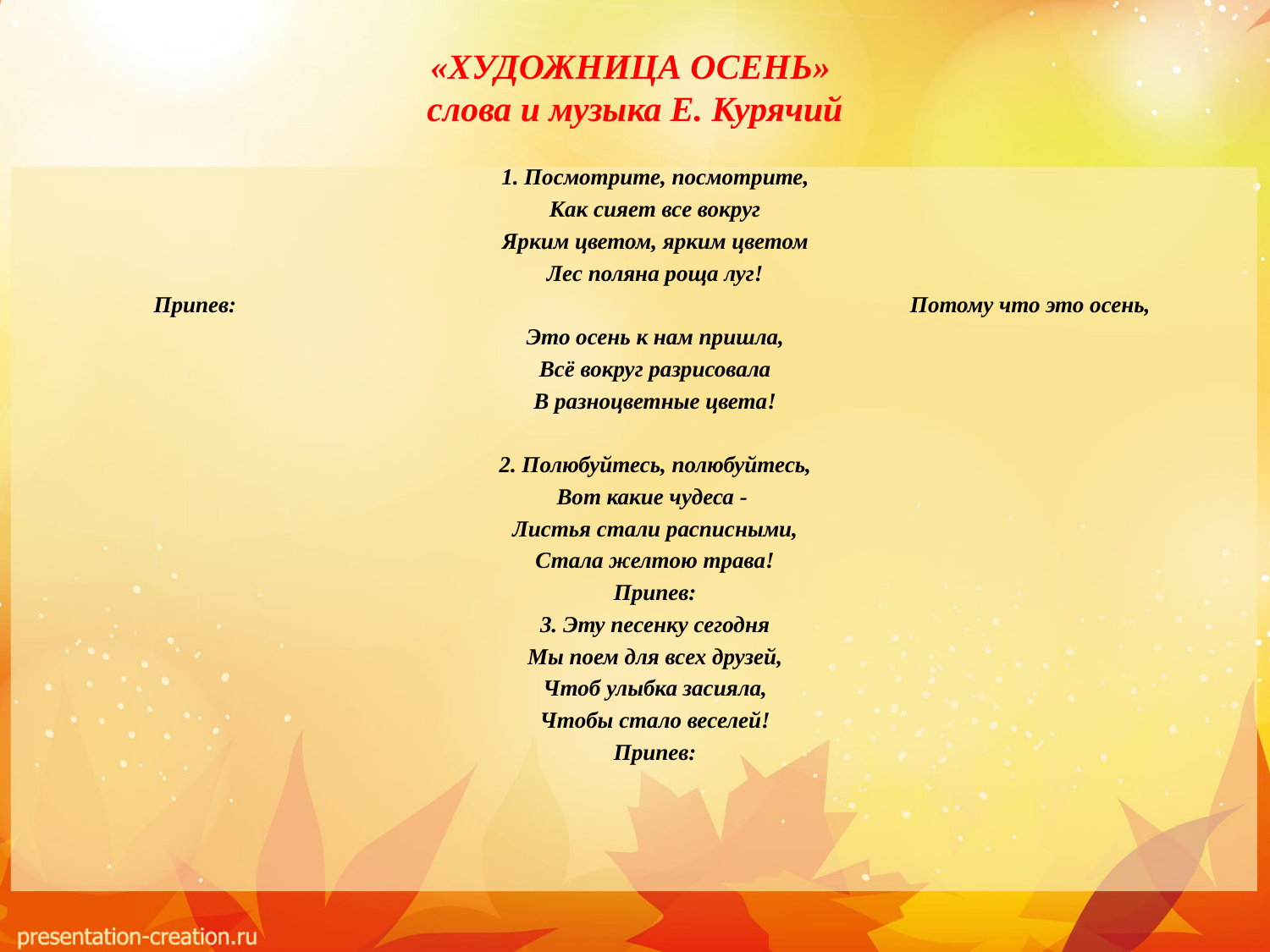

# «ХУДОЖНИЦА ОСЕНЬ» слова и музыка Е. Курячий
1. Посмотрите, посмотрите,
Как сияет все вокруг
Ярким цветом, ярким цветом
Лес поляна роща луг!
Припев:                                                                                                                      Потому что это осень,
Это осень к нам пришла,
Всё вокруг разрисовала
В разноцветные цвета!

2. Полюбуйтесь, полюбуйтесь,
Вот какие чудеса -
Листья стали расписными,
Стала желтою трава!
Припев:
3. Эту песенку сегодня
Мы поем для всех друзей,
Чтоб улыбка засияла,
Чтобы стало веселей!
Припев: